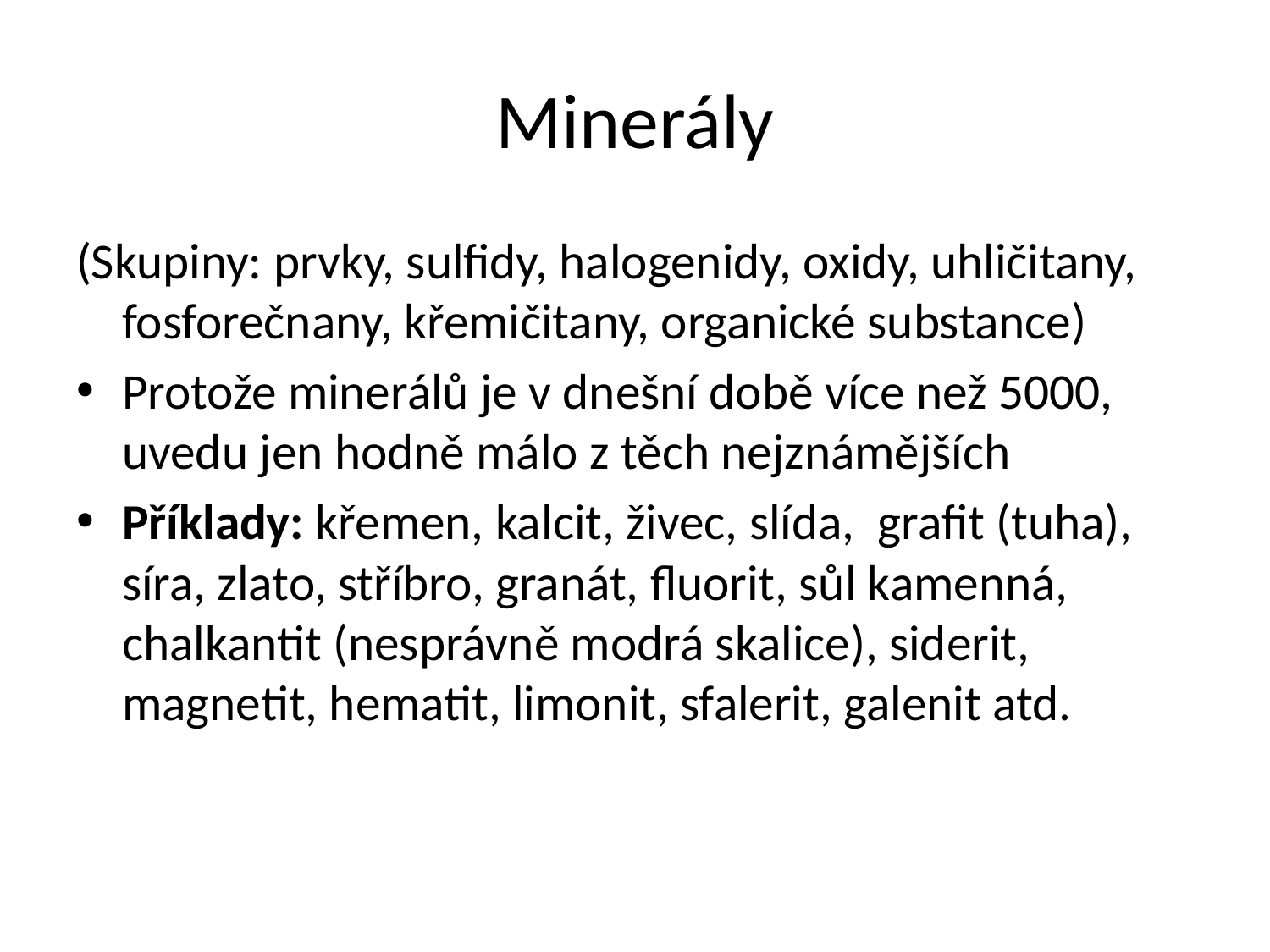

# Minerály
(Skupiny: prvky, sulfidy, halogenidy, oxidy, uhličitany, fosforečnany, křemičitany, organické substance)
Protože minerálů je v dnešní době více než 5000, uvedu jen hodně málo z těch nejznámějších
Příklady: křemen, kalcit, živec, slída,  grafit (tuha), síra, zlato, stříbro, granát, fluorit, sůl kamenná, chalkantit (nesprávně modrá skalice), siderit, magnetit, hematit, limonit, sfalerit, galenit atd.